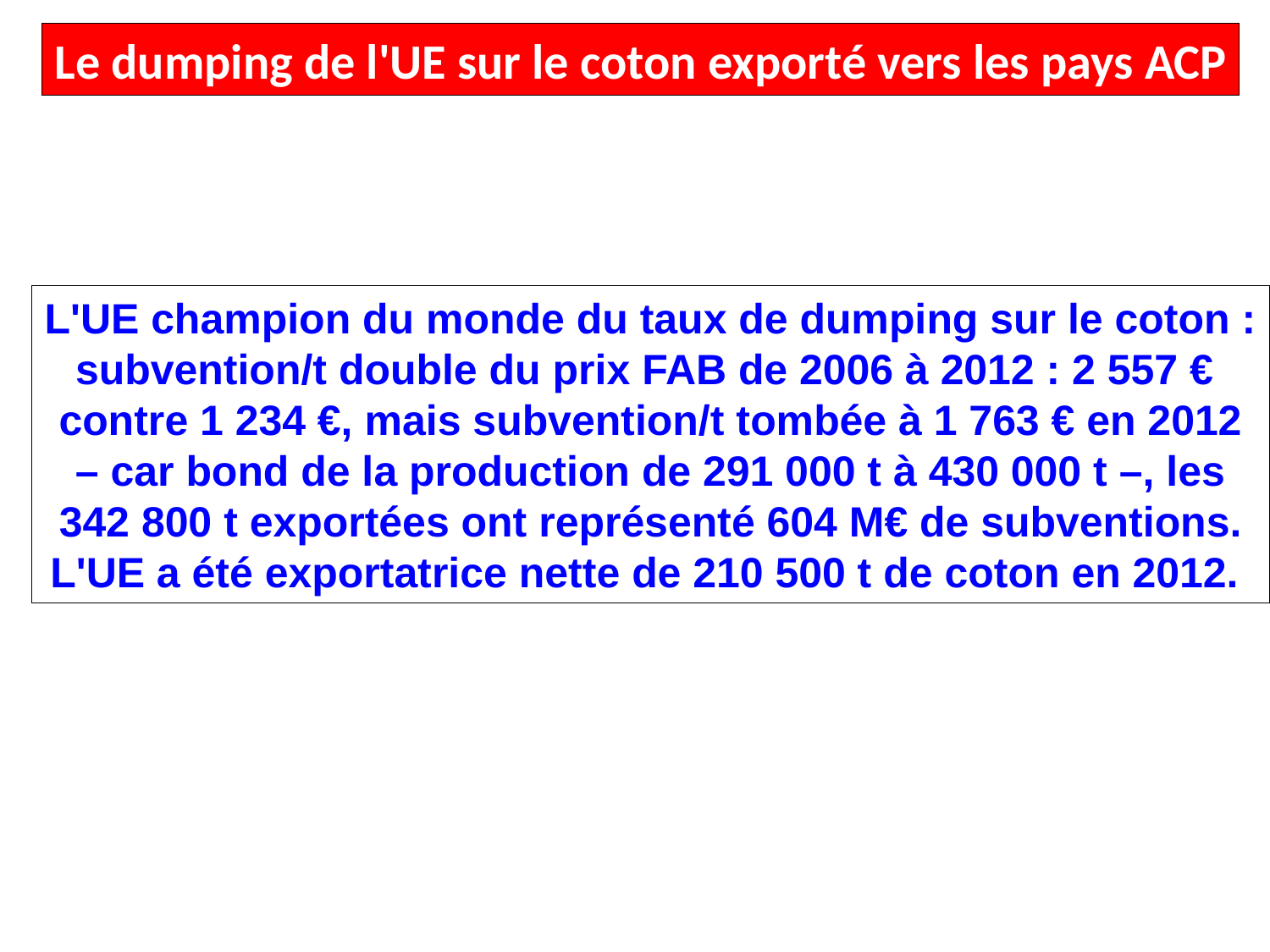

Le dumping de l'UE sur le coton exporté vers les pays ACP
L'UE champion du monde du taux de dumping sur le coton :
subvention/t double du prix FAB de 2006 à 2012 : 2 557 €
contre 1 234 €, mais subvention/t tombée à 1 763 € en 2012
– car bond de la production de 291 000 t à 430 000 t –, les
342 800 t exportées ont représenté 604 M€ de subventions.
L'UE a été exportatrice nette de 210 500 t de coton en 2012.